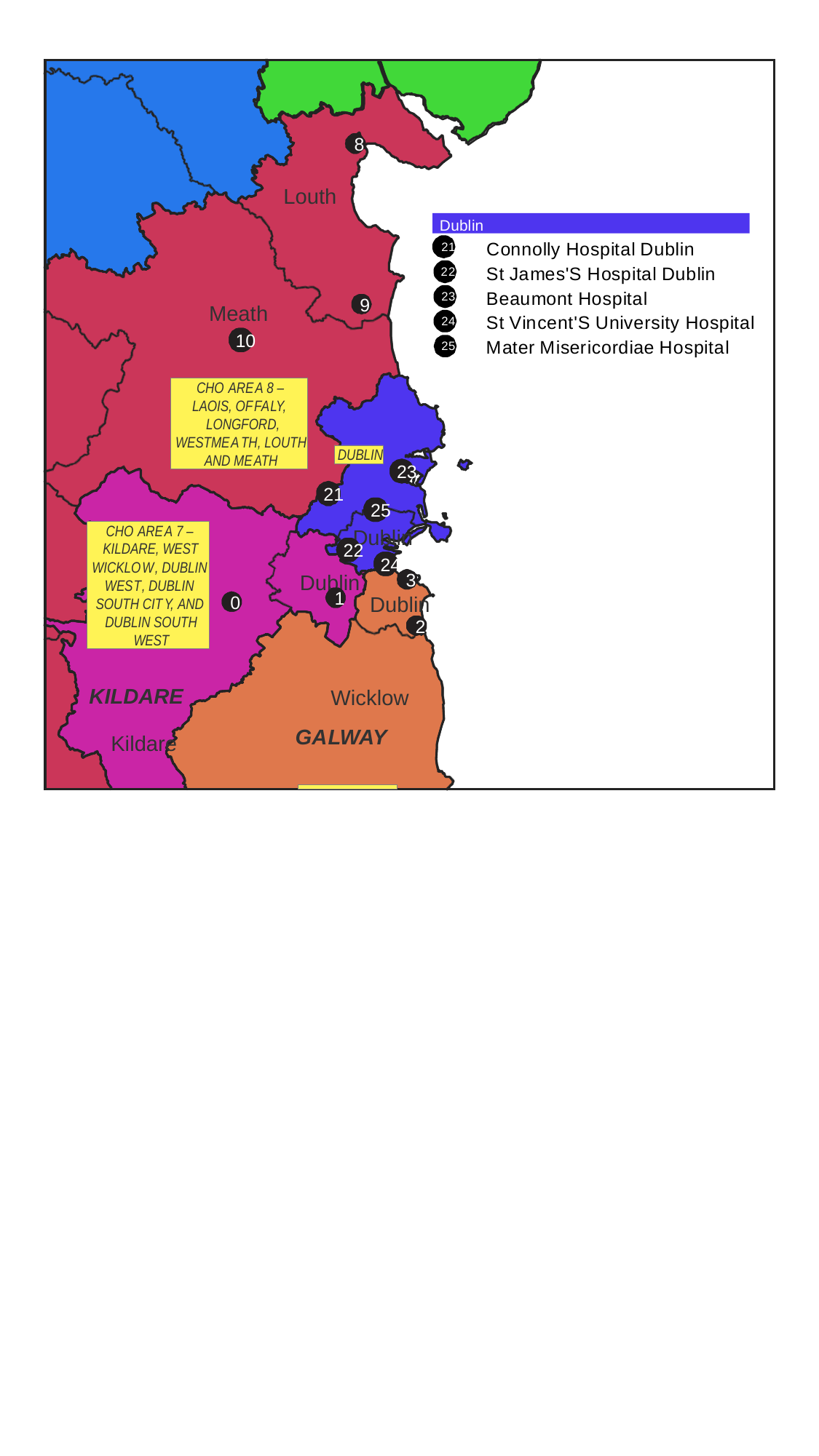

Louth
Meath

10

CHO
ARE
A
 8 –
LAOIS, OF
F
A
L
Y
,

LONGFORD,
WESTME
A
TH, LOUTH
DUBLIN

AND ME
A
TH

23

21

CHO
ARE
A
 7 –

Dublin

22
KILDARE, WEST

WICKLO
W
, DUBLIN

Dublin

WES
T
, DUBLIN

Dublin
SOUTH CIT
Y
,
AND

DUBLIN SOUTH

WEST

Wicklow
Kildare

8

D
u
b
l
i
n

C
o
n
n
o
ll
y
H
o
s
p
i
t
a
l
D
u
b
l
i
n
2
1

S
t
J
a
m
e
s
'
S
H
o
s
p
i
t
a
l
D
u
b
l
i
n
2
2

B
e
a
u
mo
n
t
H
o
s
p
i
t
a
l
2
3
9

S
t
V
in
c
e
n
t
'
S
U
n
i
v
e
r
s
i
t
y
H
o
s
p
i
t
a
l
2
4

M
at
e
r
M
i
se
r
i
c
o
r
d
i
a
e
H
o
s
p
i
t
a
l
2
5

25
24
3

1

0

2

KILDARE
GA
LW
A
Y